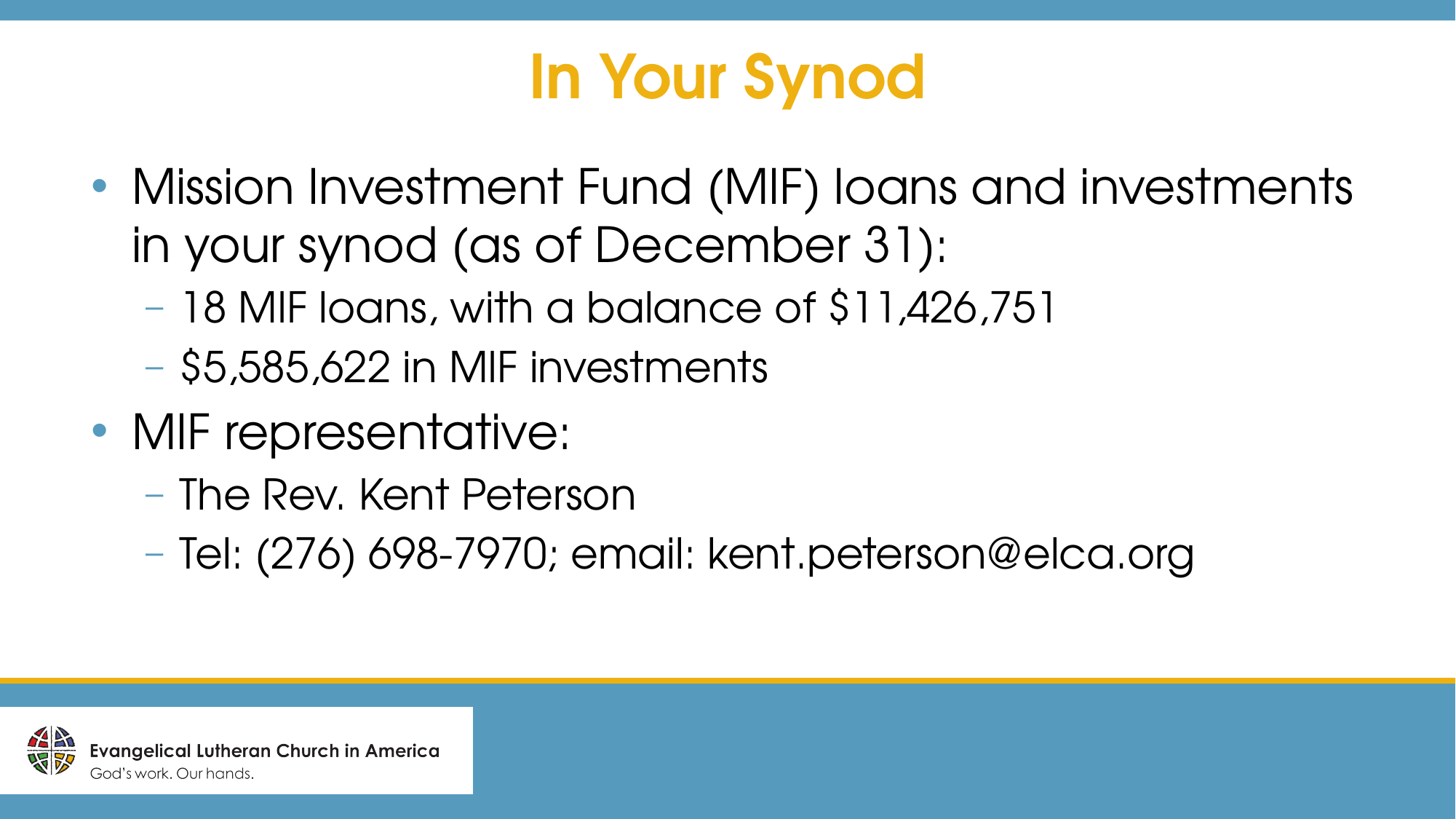

# In Your Synod
Mission Investment Fund (MIF) loans and investments in your synod (as of December 31):
18 MIF loans, with a balance of $11,426,751
$5,585,622 in MIF investments
MIF representative:
The Rev. Kent Peterson
Tel: (276) 698-7970; email: kent.peterson@elca.org